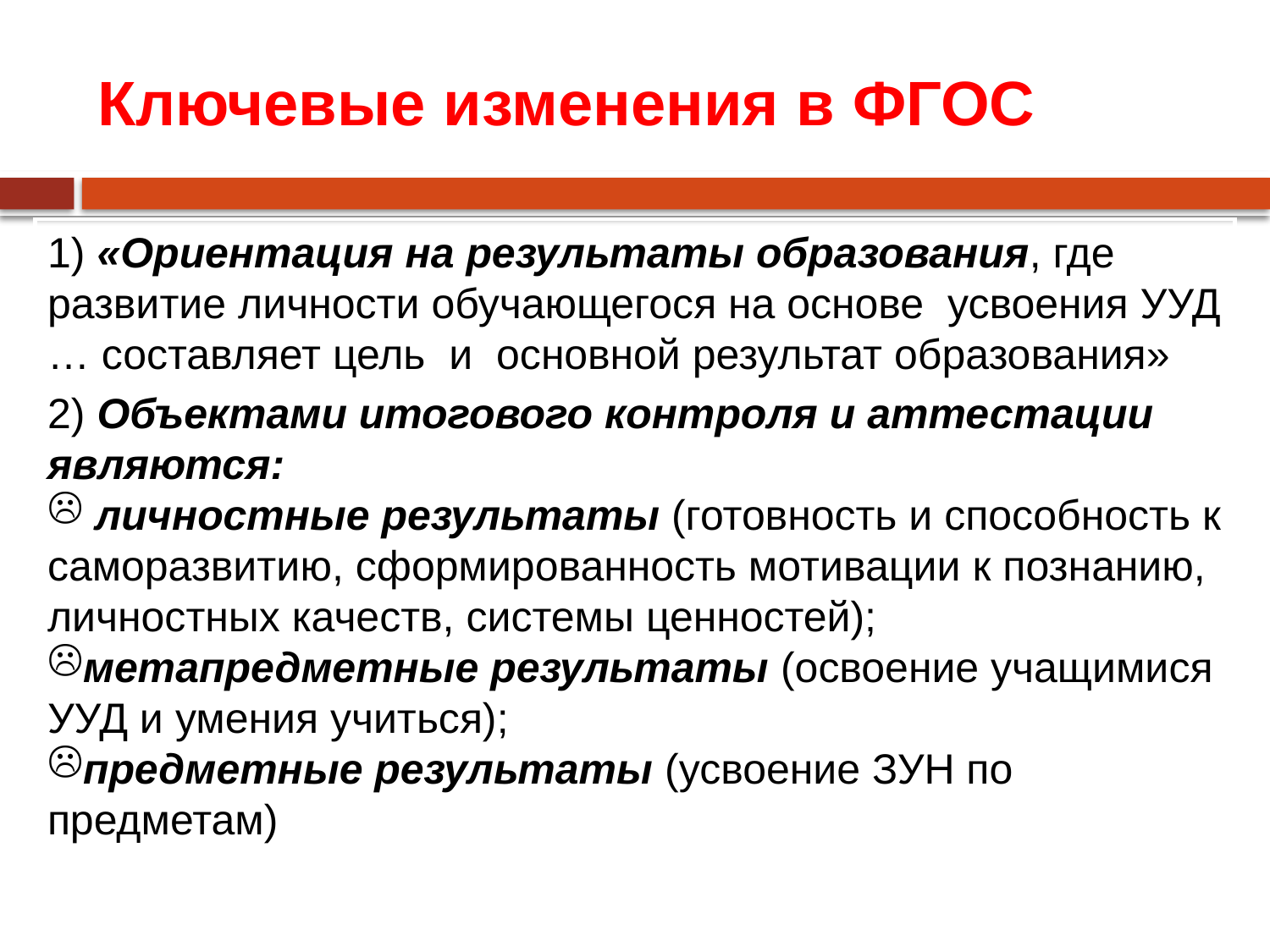

# Ключевые изменения в ФГОС
1) «Ориентация на результаты образования, где развитие личности обучающегося на основе  усвоения УУД … составляет цель  и  основной результат образования»
2) Объектами итогового контроля и аттестации являются:
 личностные результаты (готовность и способность к саморазвитию, сформированность мотивации к познанию,  личностных качеств, системы ценностей);
метапредметные результаты (освоение учащимися УУД и умения учиться);
предметные результаты (усвоение ЗУН по предметам)